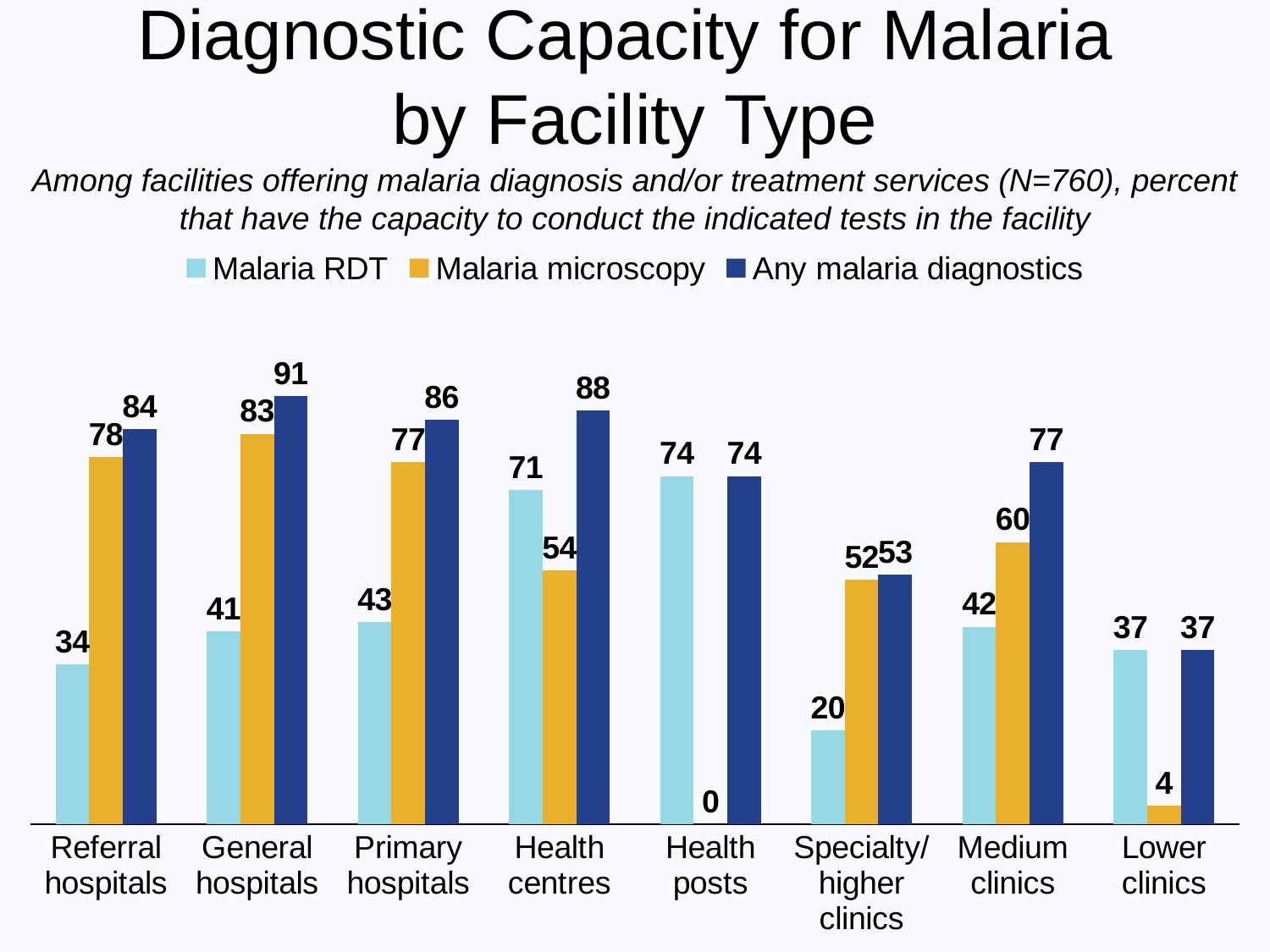

# Diagnostic Capacity for Malaria by Facility Type
Among facilities offering malaria diagnosis and/or treatment services (N=760), percent that have the capacity to conduct the indicated tests in the facility

### Chart

| Category | Malaria RDT | Malaria microscopy | Any malaria diagnostics |
|---|---|---|---|
| Referral hospitals | 34.0 | 78.0 | 84.0 |
| General hospitals | 41.0 | 83.0 | 91.0 |
| Primary hospitals | 43.0 | 77.0 | 86.0 |
| Health centres | 71.0 | 54.0 | 88.0 |
| Health posts | 74.0 | 0.0 | 74.0 |
| Specialty/ higher clinics | 20.0 | 52.0 | 53.0 |
| Medium clinics | 42.0 | 60.0 | 77.0 |
| Lower clinics | 37.0 | 4.0 | 37.0 |